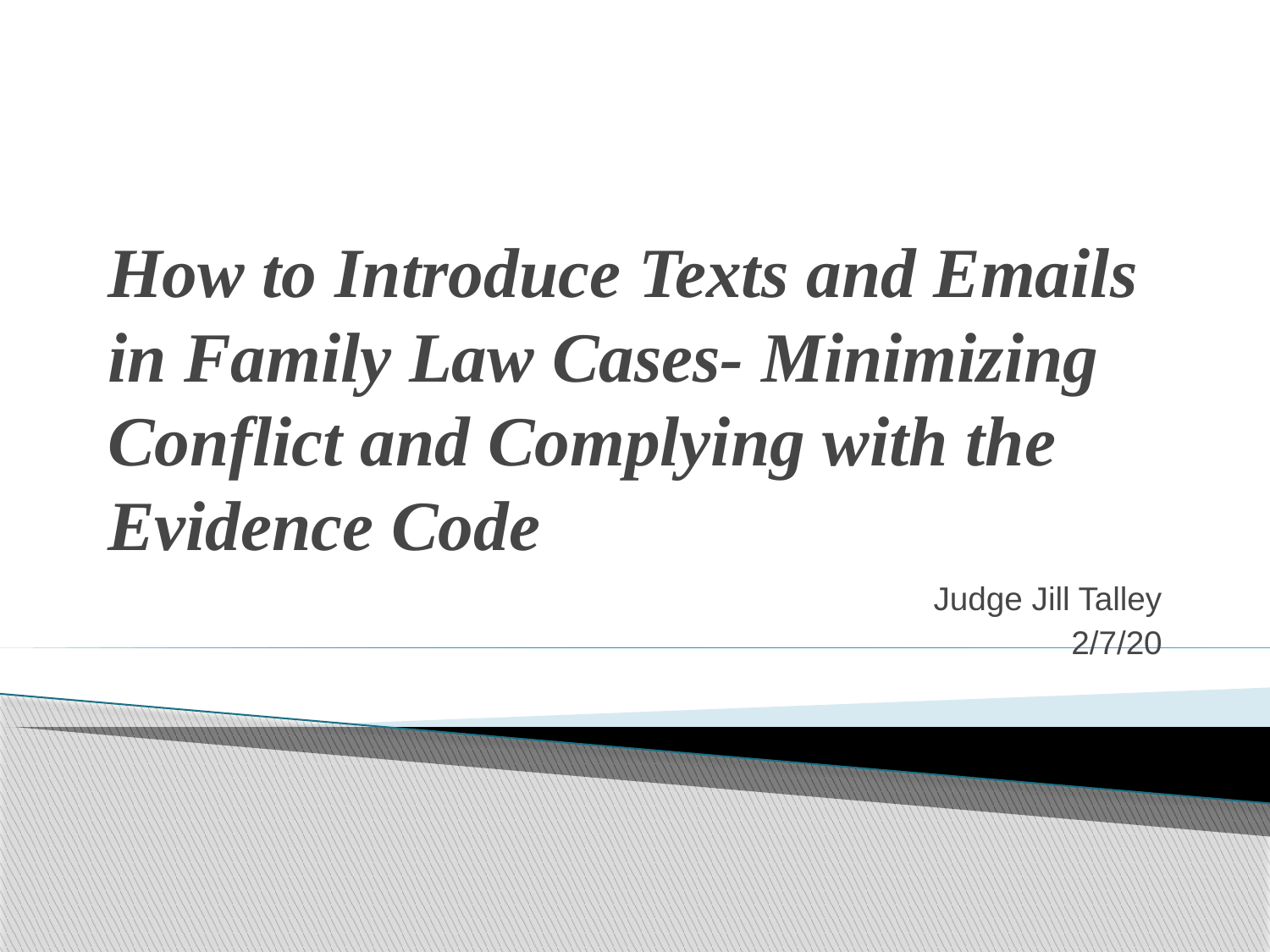

# How to Introduce Texts and Emails in Family Law Cases- Minimizing Conflict and Complying with the Evidence Code
Judge Jill Talley
2/7/20